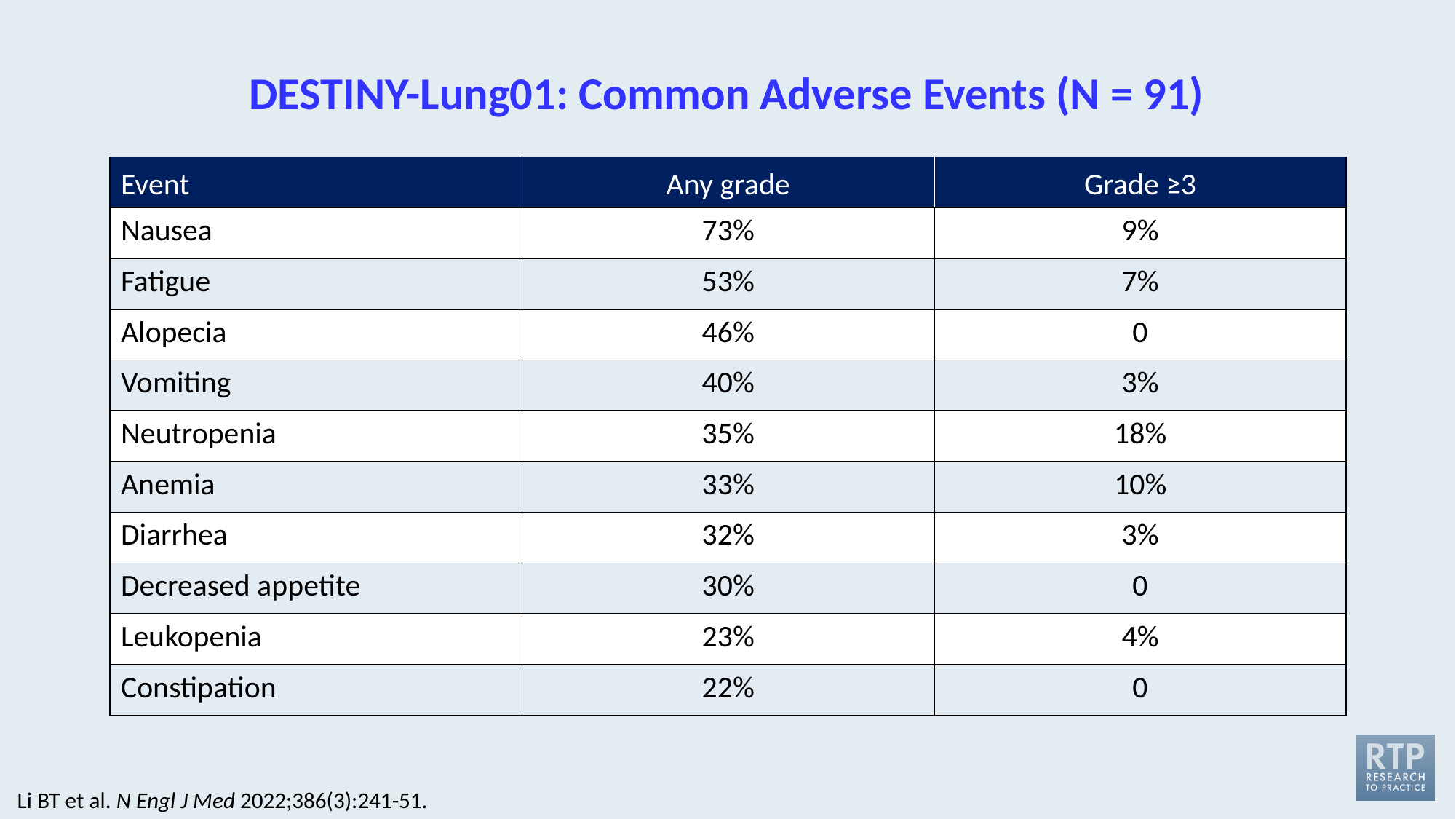

# DESTINY-Lung01: Common Adverse Events (N = 91)
| Event | Any grade | Grade ≥3 |
| --- | --- | --- |
| Nausea | 73% | 9% |
| Fatigue | 53% | 7% |
| Alopecia | 46% | 0 |
| Vomiting | 40% | 3% |
| Neutropenia | 35% | 18% |
| Anemia | 33% | 10% |
| Diarrhea | 32% | 3% |
| Decreased appetite | 30% | 0 |
| Leukopenia | 23% | 4% |
| Constipation | 22% | 0 |
Li BT et al. N Engl J Med 2022;386(3):241-51.